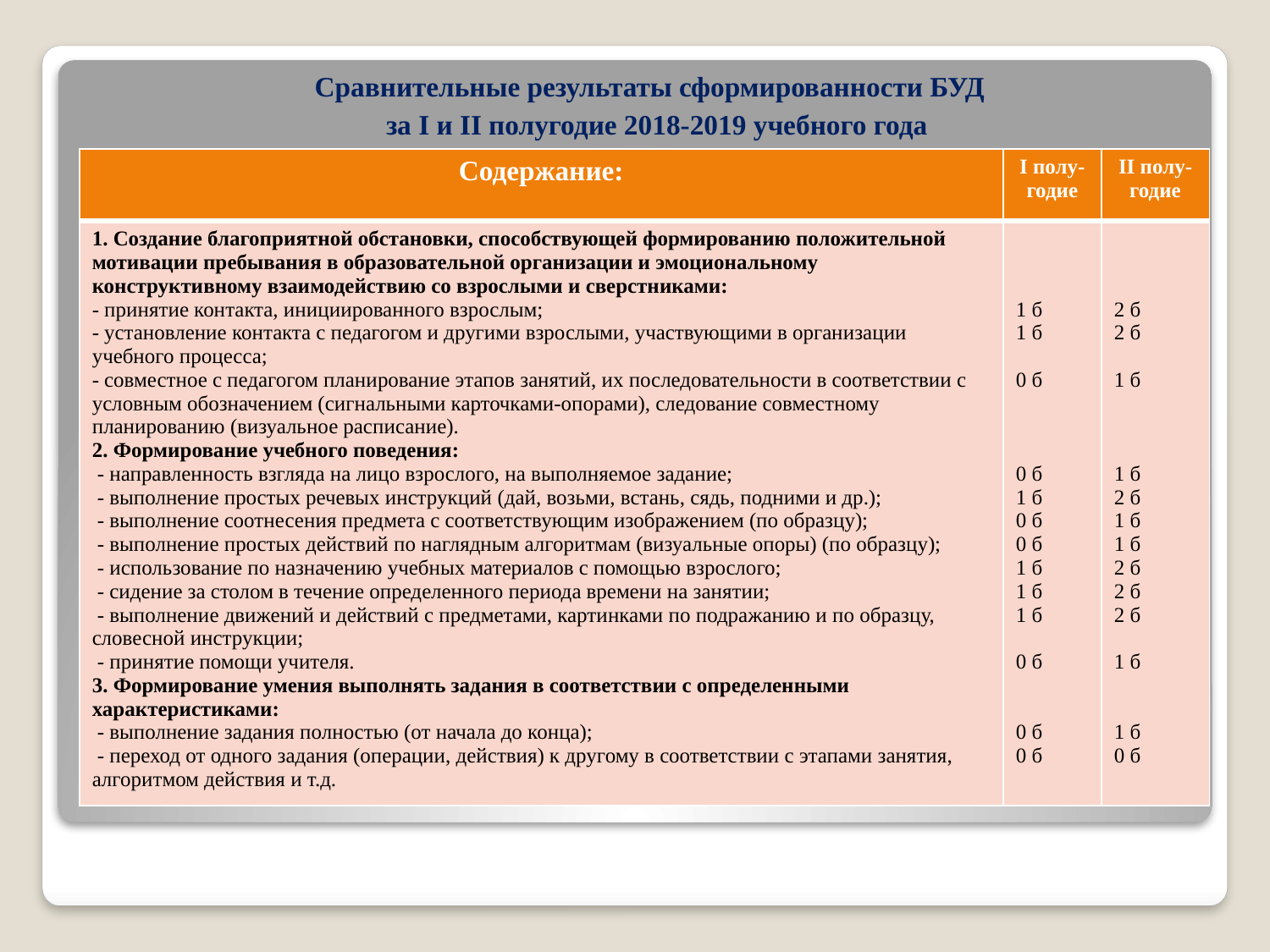

Сравнительные результаты сформированности БУД
за I и II полугодие 2018-2019 учебного года
Пиндюрин Максим
| Содержание: | I полу-годие | II полу-годие |
| --- | --- | --- |
| 1. Создание благоприятной обстановки, способствующей формированию положительной мотивации пребывания в образовательной организации и эмоциональному конструктивному взаимодействию со взрослыми и сверстниками: - принятие контакта, инициированного взрослым; - установление контакта с педагогом и другими взрослыми, участвующими в организации учебного процесса; - совместное с педагогом планирование этапов занятий, их последовательности в соответствии с условным обозначением (сигнальными карточками-опорами), следование совместному планированию (визуальное расписание). 2. Формирование учебного поведения: - направленность взгляда на лицо взрослого, на выполняемое задание; - выполнение простых речевых инструкций (дай, возьми, встань, сядь, подними и др.); - выполнение соотнесения предмета с соответствующим изображением (по образцу); - выполнение простых действий по наглядным алгоритмам (визуальные опоры) (по образцу); - использование по назначению учебных материалов с помощью взрослого; - сидение за столом в течение определенного периода времени на занятии; - выполнение движений и действий с предметами, картинками по подражанию и по образцу, словесной инструкции; - принятие помощи учителя. 3. Формирование умения выполнять задания в соответствии с определенными характеристиками: - выполнение задания полностью (от начала до конца); - переход от одного задания (операции, действия) к другому в соответствии с этапами занятия, алгоритмом действия и т.д. | 1 б 1 б 0 б 0 б 1 б 0 б 0 б 1 б 1 б 1 б 0 б 0 б 0 б | 2 б 2 б 1 б 1 б 2 б 1 б 1 б 2 б 2 б 2 б 1 б 1 б 0 б |